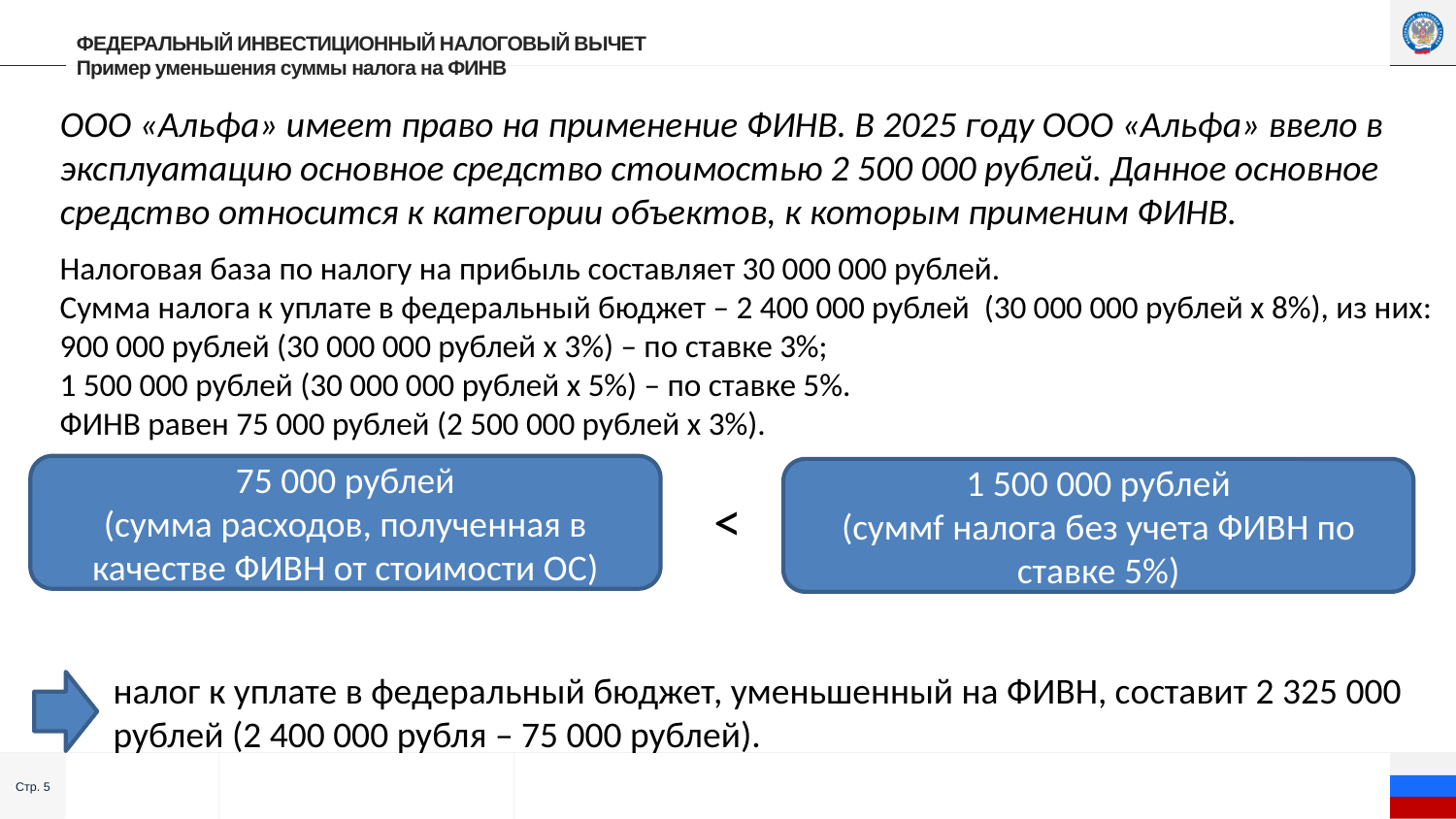

# Федеральный инвестиционный налоговый вычет Пример уменьшения суммы налога на ФИНВ
ООО «Альфа» имеет право на применение ФИНВ. В 2025 году ООО «Альфа» ввело в эксплуатацию основное средство стоимостью 2 500 000 рублей. Данное основное средство относится к категории объектов, к которым применим ФИНВ.
Налоговая база по налогу на прибыль составляет 30 000 000 рублей.
Сумма налога к уплате в федеральный бюджет – 2 400 000 рублей  (30 000 000 рублей х 8%), из них:
900 000 рублей (30 000 000 рублей х 3%) – по ставке 3%;
1 500 000 рублей (30 000 000 рублей х 5%) – по ставке 5%.
ФИНВ равен 75 000 рублей (2 500 000 рублей х 3%).
75 000 рублей
(сумма расходов, полученная в качестве ФИВН от стоимости ОС)
1 500 000 рублей
(суммf налога без учета ФИВН по ставке 5%)
<
налог к уплате в федеральный бюджет, уменьшенный на ФИВН, составит 2 325 000 рублей (2 400 000 рубля – 75 000 рублей).